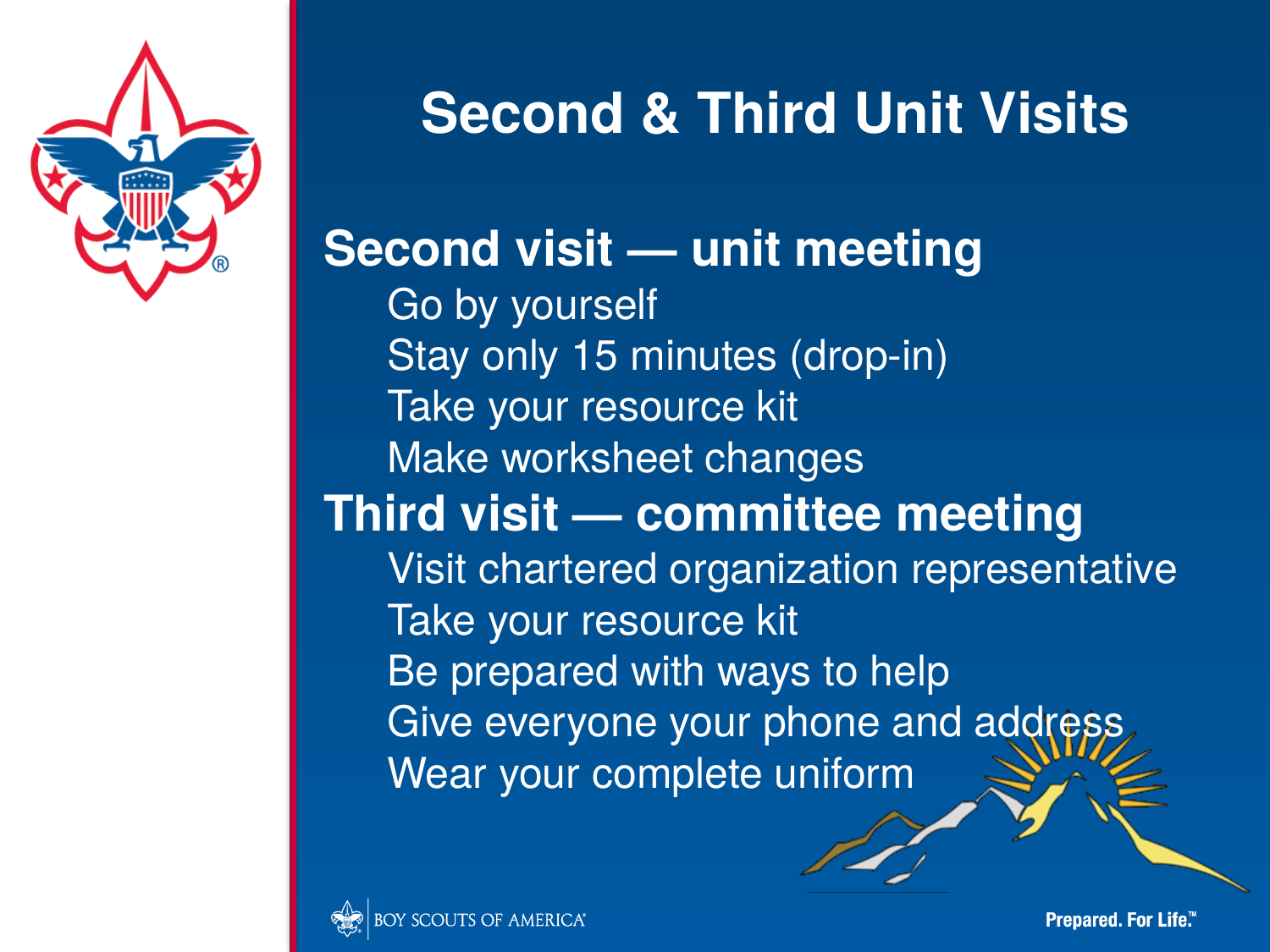

Second & Third Unit Visits
Second visit — unit meeting
Go by yourself
Stay only 15 minutes (drop-in)
Take your resource kit
Make worksheet changes
Third visit — committee meeting
Visit chartered organization representative
Take your resource kit
Be prepared with ways to help
Give everyone your phone and address
Wear your complete uniform